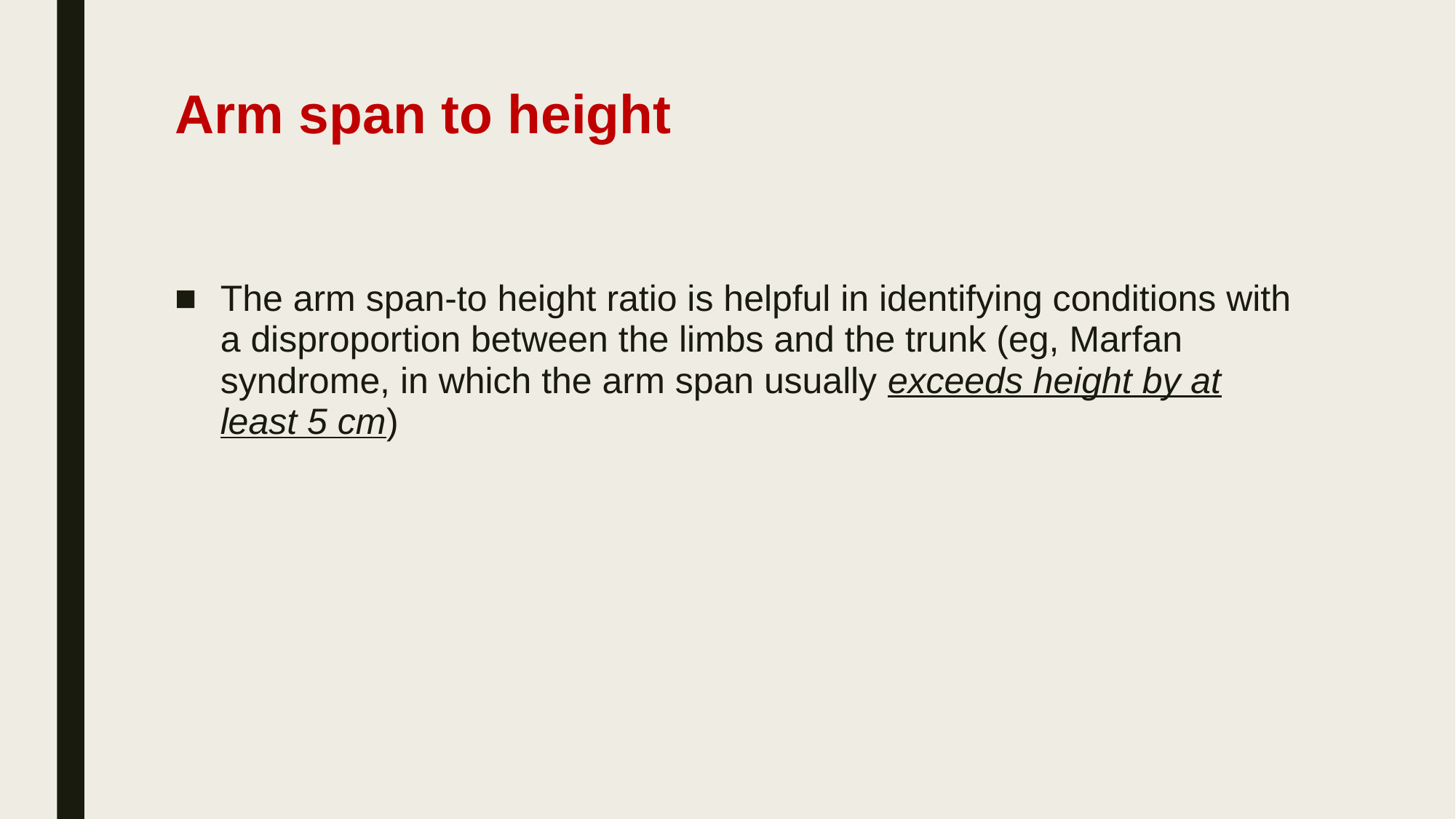

# Arm span to height
The arm span-to height ratio is helpful in identifying conditions with a disproportion between the limbs and the trunk (eg, Marfan syndrome, in which the arm span usually exceeds height by at least 5 cm)